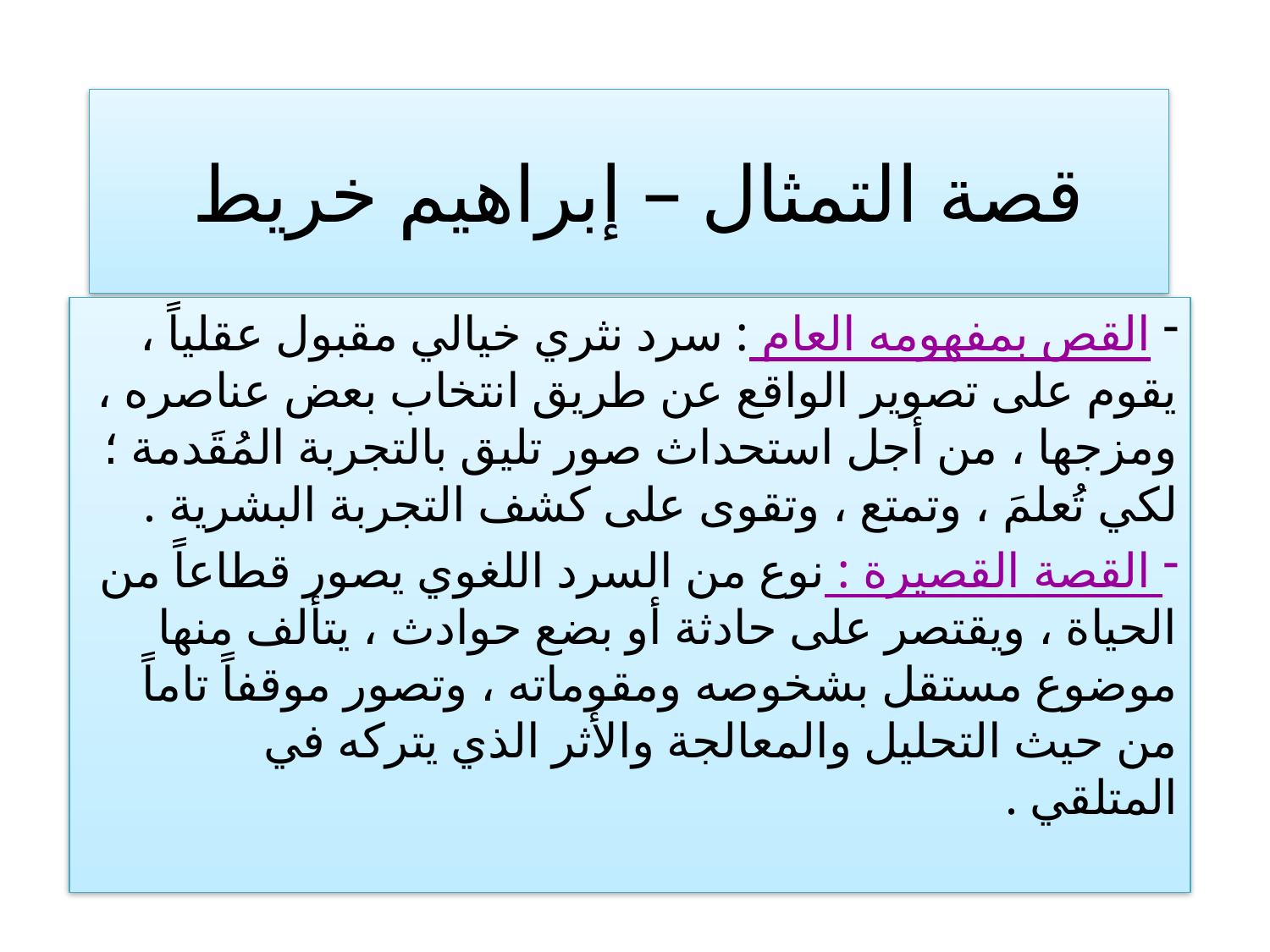

# قصة التمثال – إبراهيم خريط
 القص بمفهومه العام : سرد نثري خيالي مقبول عقلياً ، يقوم على تصوير الواقع عن طريق انتخاب بعض عناصره ، ومزجها ، من أجل استحداث صور تليق بالتجربة المُقَدمة ؛ لكي تُعلمَ ، وتمتع ، وتقوى على كشف التجربة البشرية .
 القصة القصيرة : نوع من السرد اللغوي يصور قطاعاً من الحياة ، ويقتصر على حادثة أو بضع حوادث ، يتألف منها موضوع مستقل بشخوصه ومقوماته ، وتصور موقفاً تاماً من حيث التحليل والمعالجة والأثر الذي يتركه في المتلقي .